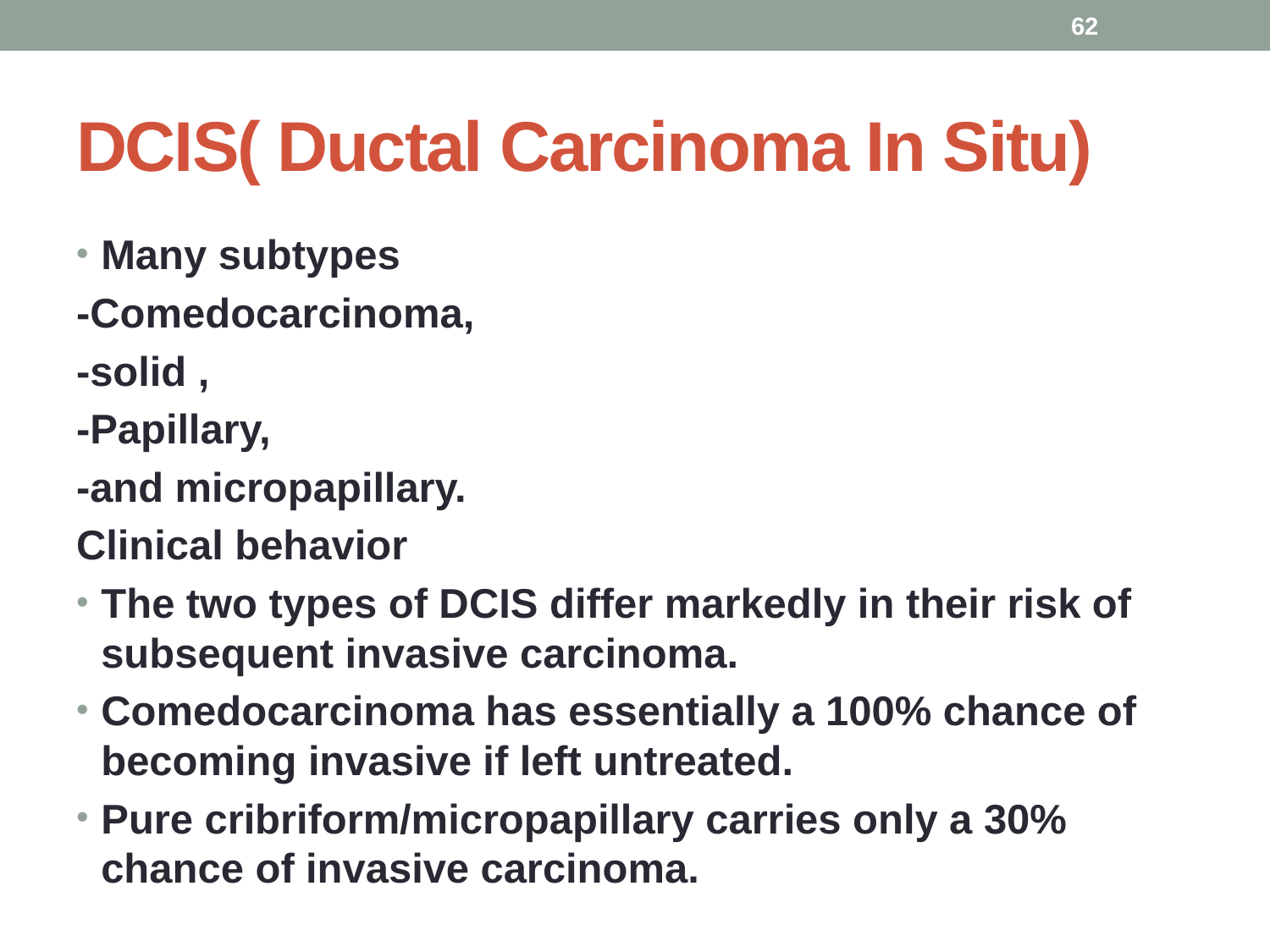

62
# DCIS( Ductal Carcinoma In Situ)
Many subtypes
-Comedocarcinoma,
-solid ,
-Papillary,
-and micropapillary.
Clinical behavior
The two types of DCIS differ markedly in their risk of subsequent invasive carcinoma.
Comedocarcinoma has essentially a 100% chance of becoming invasive if left untreated.
Pure cribriform/micropapillary carries only a 30% chance of invasive carcinoma.